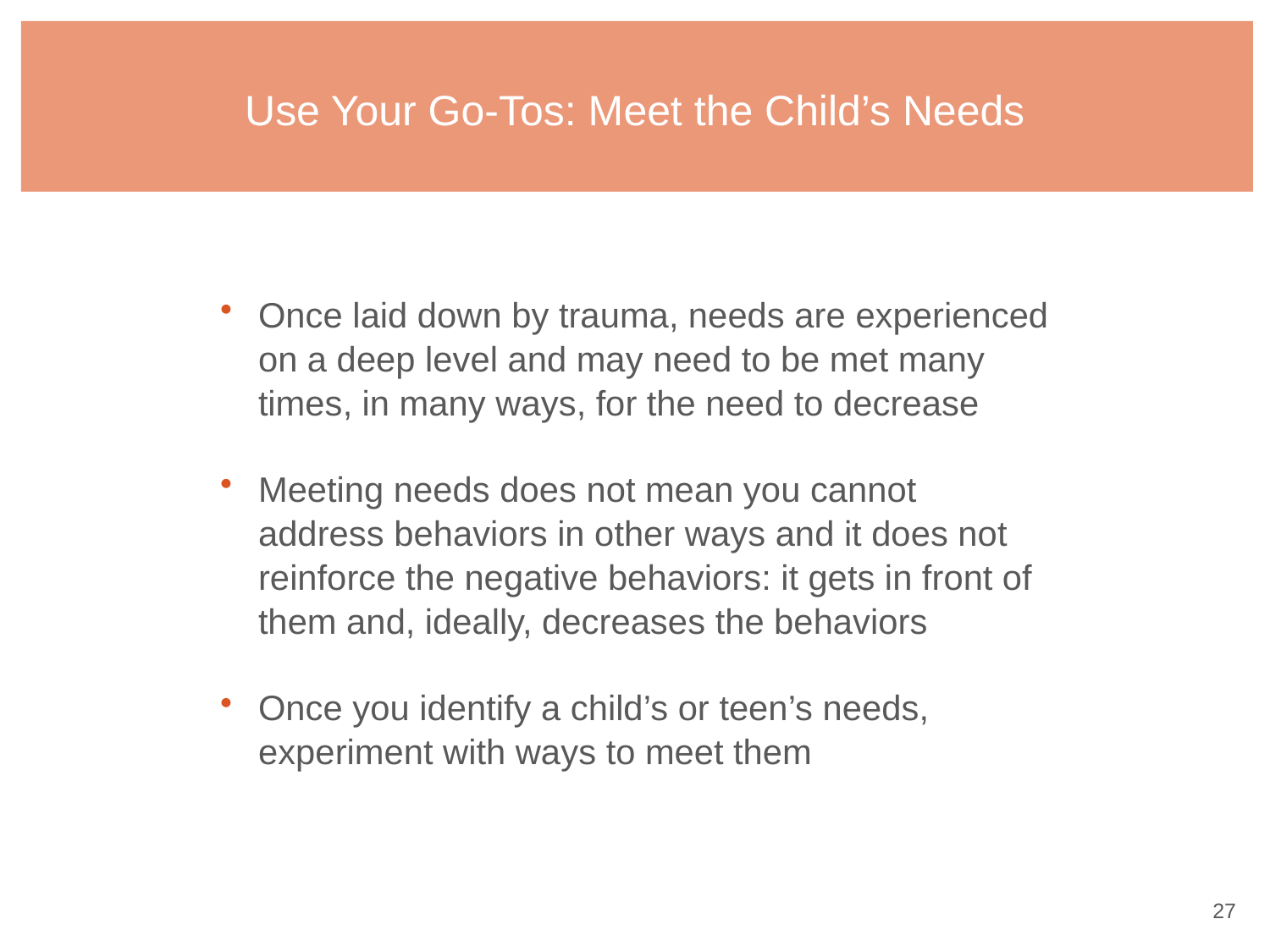

# Use Your Go-Tos: Meet the Child’s Needs
Once laid down by trauma, needs are experienced on a deep level and may need to be met many times, in many ways, for the need to decrease
Meeting needs does not mean you cannot address behaviors in other ways and it does not reinforce the negative behaviors: it gets in front of them and, ideally, decreases the behaviors
Once you identify a child’s or teen’s needs, experiment with ways to meet them
27